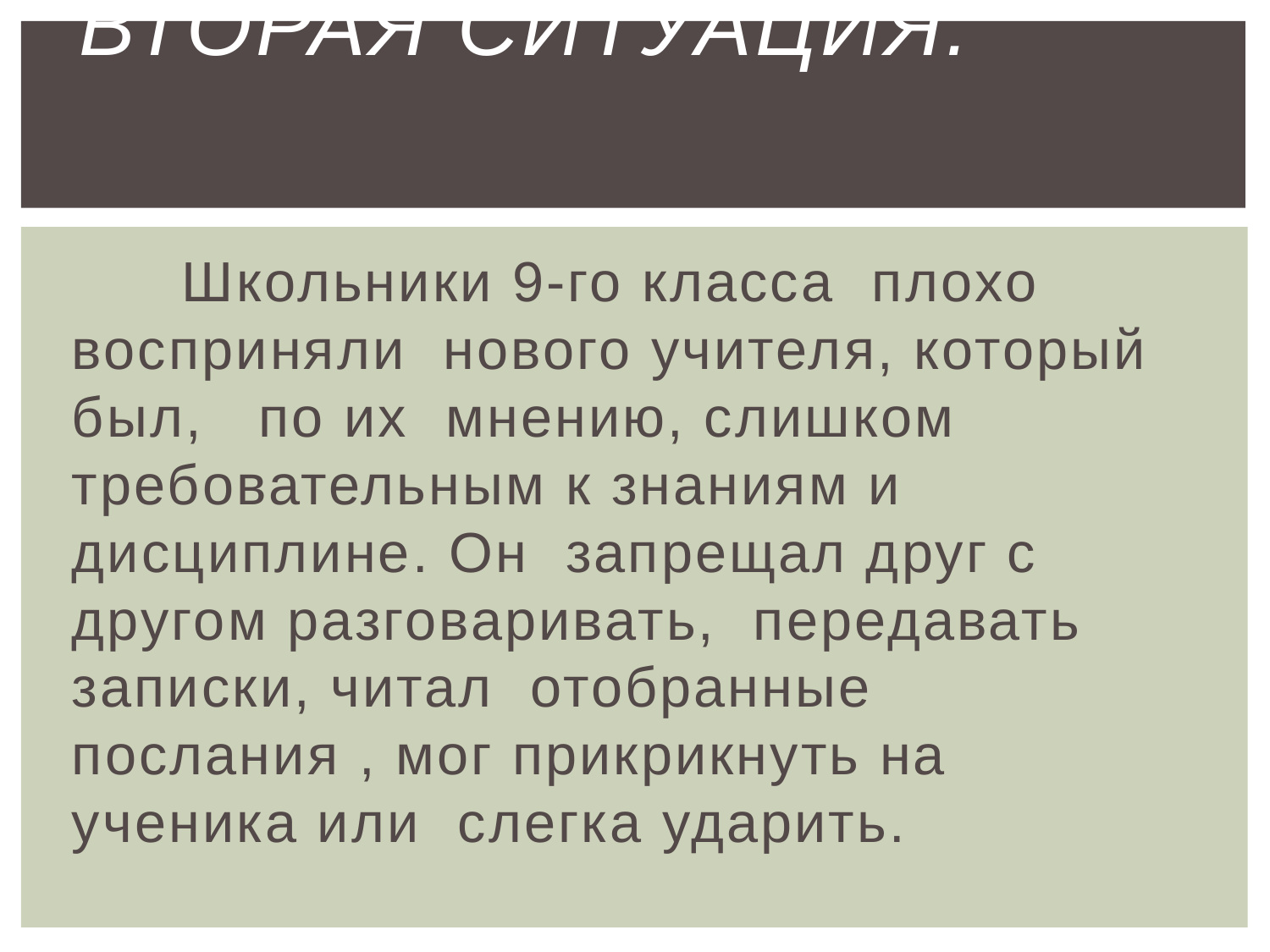

# Вторая ситуация.
      Школьники 9-го класса  плохо  восприняли  нового учителя, который был,   по их  мнению, слишком  требовательным к знаниям и дисциплине. Он  запрещал друг с другом разговаривать,  передавать записки, читал  отобранные  послания , мог прикрикнуть на  ученика или  слегка ударить.